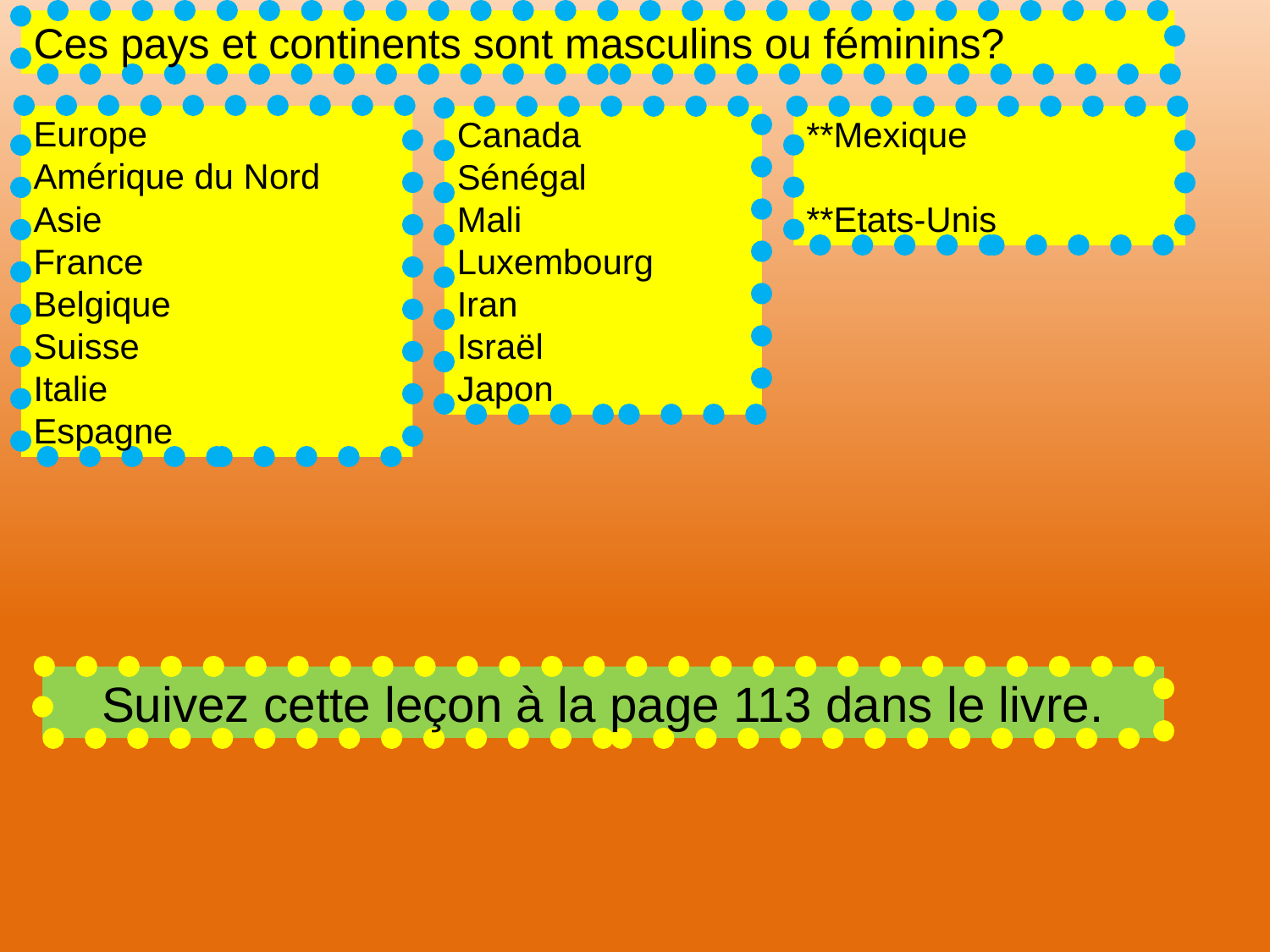

Ces pays et continents sont masculins ou féminins?
Europe
Amérique du Nord
Asie
France
Belgique
Suisse
Italie
Espagne
Canada
Sénégal
Mali
Luxembourg
Iran
Israël
Japon
**Mexique

**Etats-Unis
Suivez cette leçon à la page 113 dans le livre.